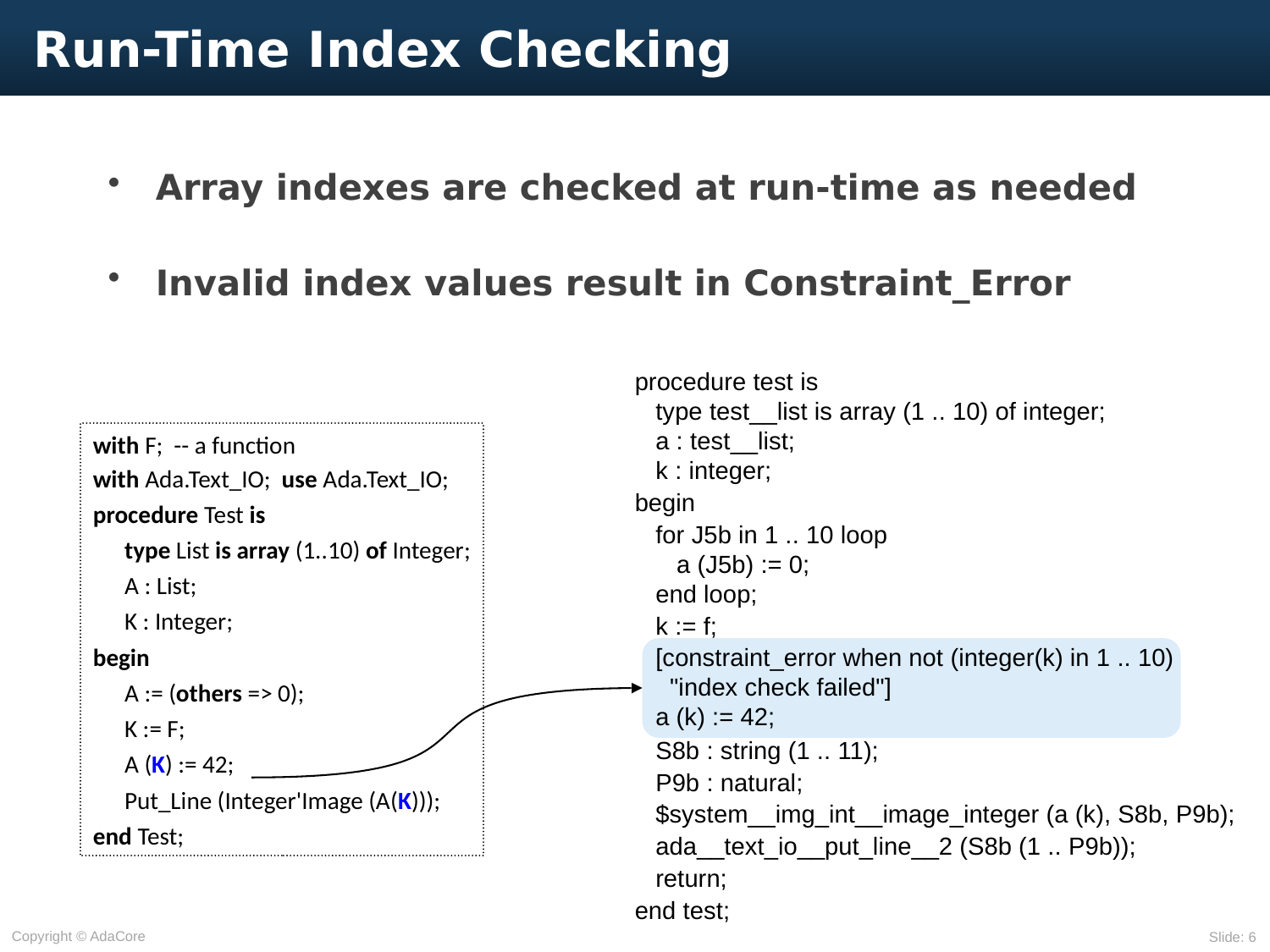

# Run-Time Index Checking
Array indexes are checked at run-time as needed
Invalid index values result in Constraint_Error
procedure test is
   type test__list is array (1 .. 10) of integer;
   a : test__list;
   k : integer;
begin
   for J5b in 1 .. 10 loop
      a (J5b) := 0;
   end loop;
   k := f;
   [constraint_error when not (integer(k) in 1 .. 10)
     "index check failed"]
   a (k) := 42;
   S8b : string (1 .. 11);
   P9b : natural;
   $system__img_int__image_integer (a (k), S8b, P9b);
   ada__text_io__put_line__2 (S8b (1 .. P9b));
   return;
end test;
with F;  -- a function
with Ada.Text_IO;  use Ada.Text_IO;
procedure Test is
	type List is array (1..10) of Integer;
	A : List;
	K : Integer;
begin
	A := (others => 0);
	K := F;
	A (K) := 42;
	Put_Line (Integer'Image (A(K)));
end Test;